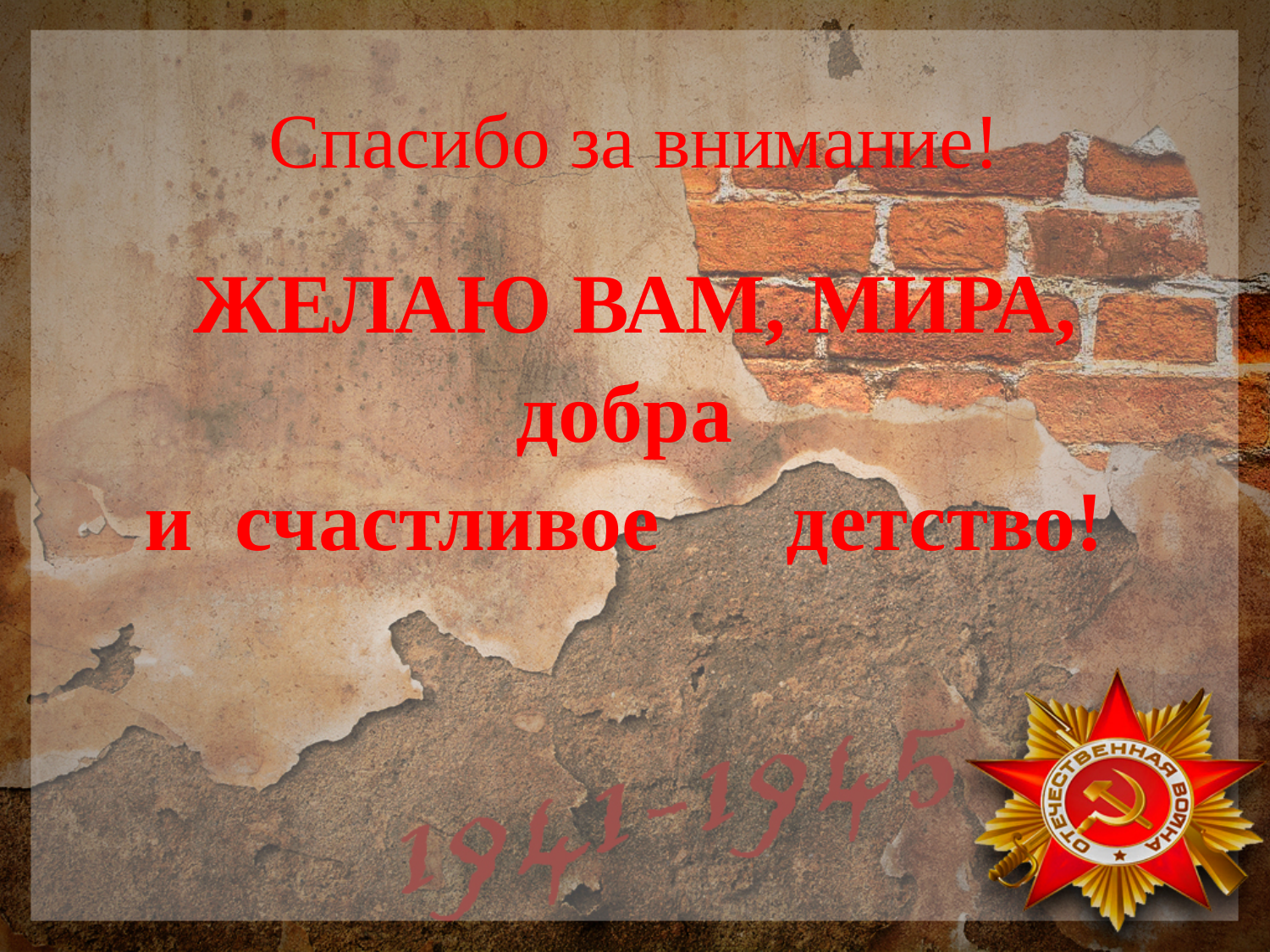

# Спасибо за внимание!
ЖЕЛАЮ ВАМ, МИРА,
добра
и  счастливое      детство!